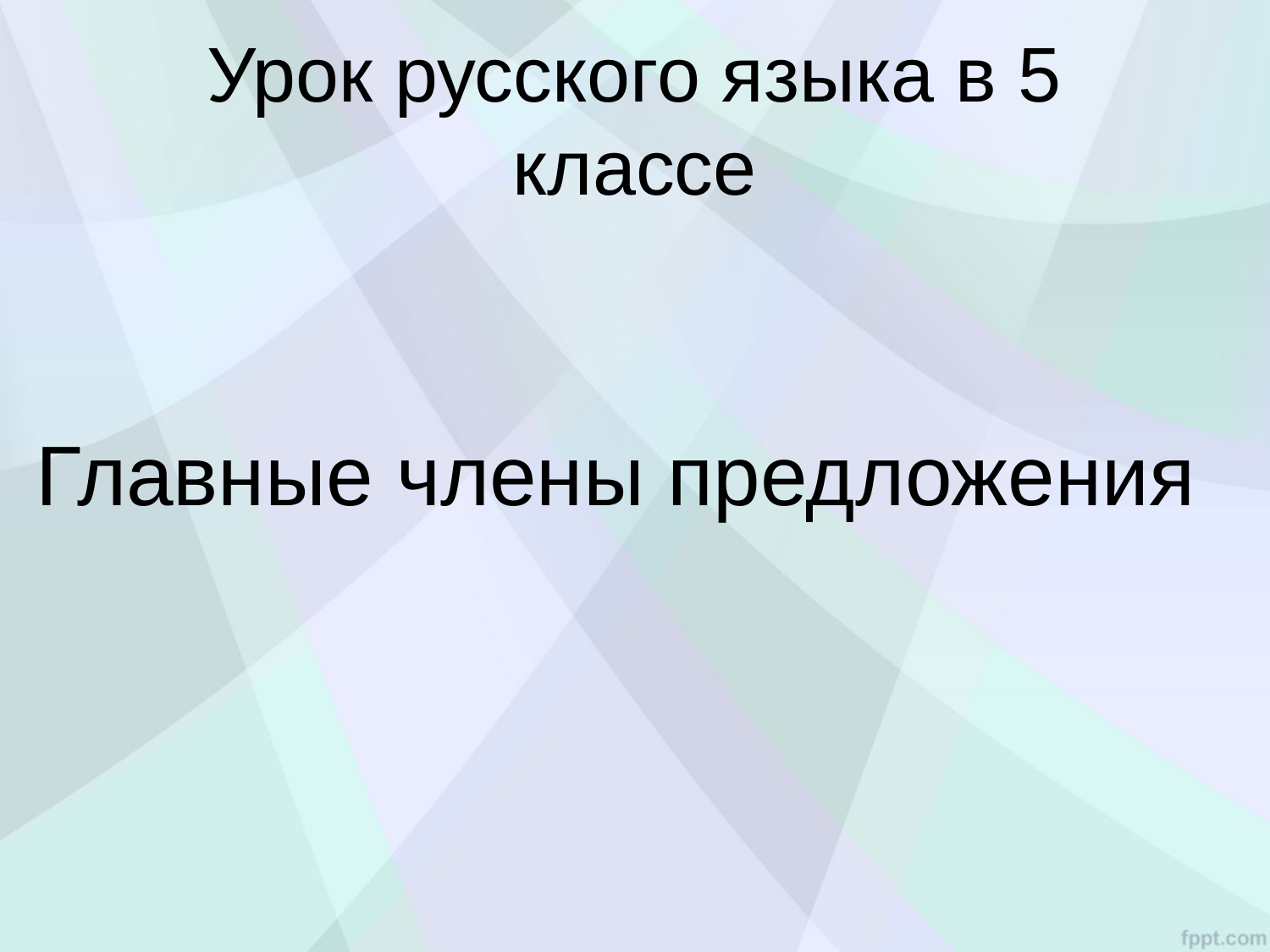

# Урок русского языка в 5 классе

 Главные члены предложения